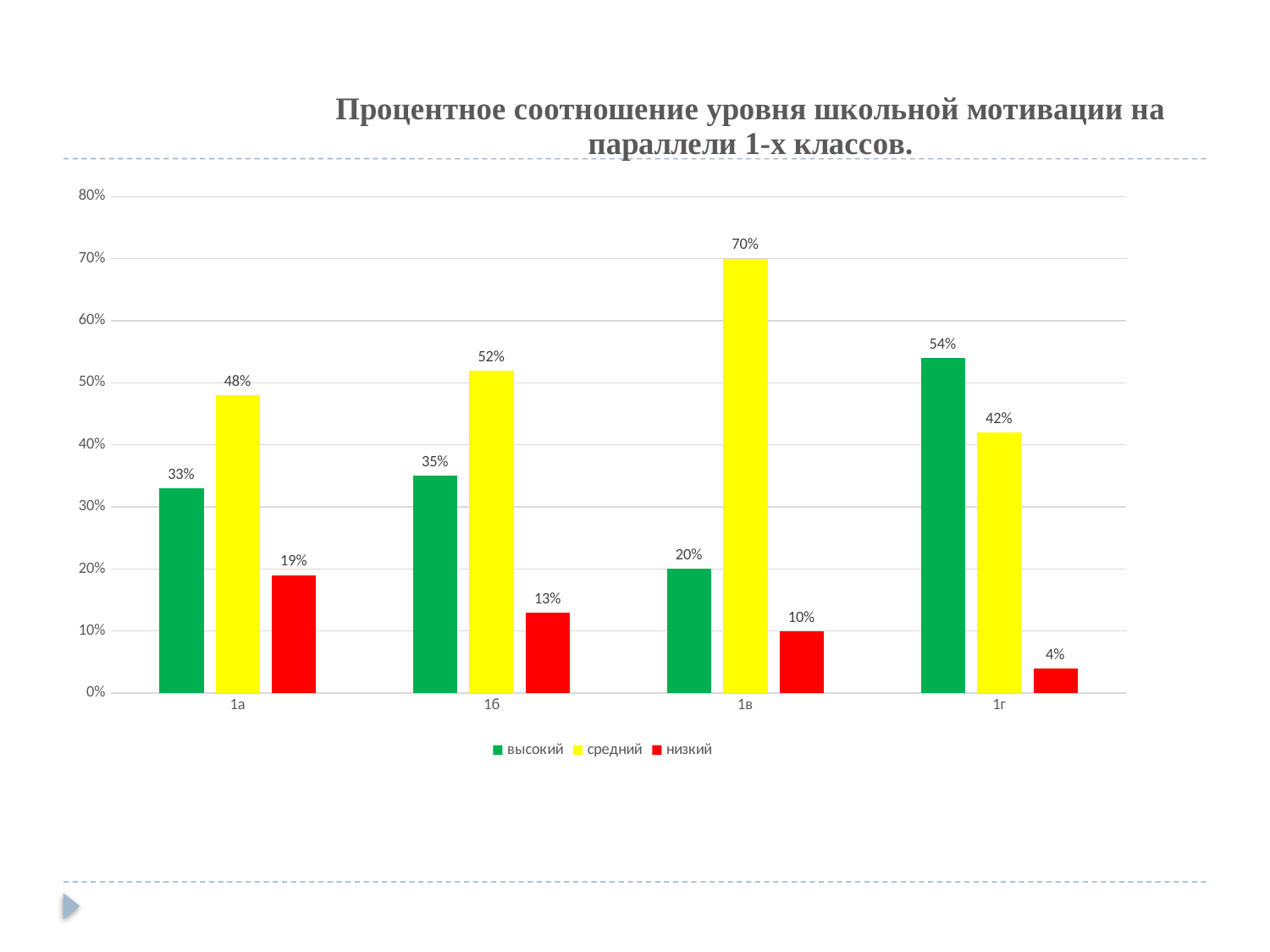

### Chart: Процентное соотношение уровня школьной мотивации на параллели 1-х классов.

| Category | высокий | средний | низкий |
|---|---|---|---|
| 1а | 0.33 | 0.48 | 0.19 |
| 1б | 0.35 | 0.52 | 0.13 |
| 1в | 0.2 | 0.7 | 0.1 |
| 1г | 0.54 | 0.42 | 0.04 |